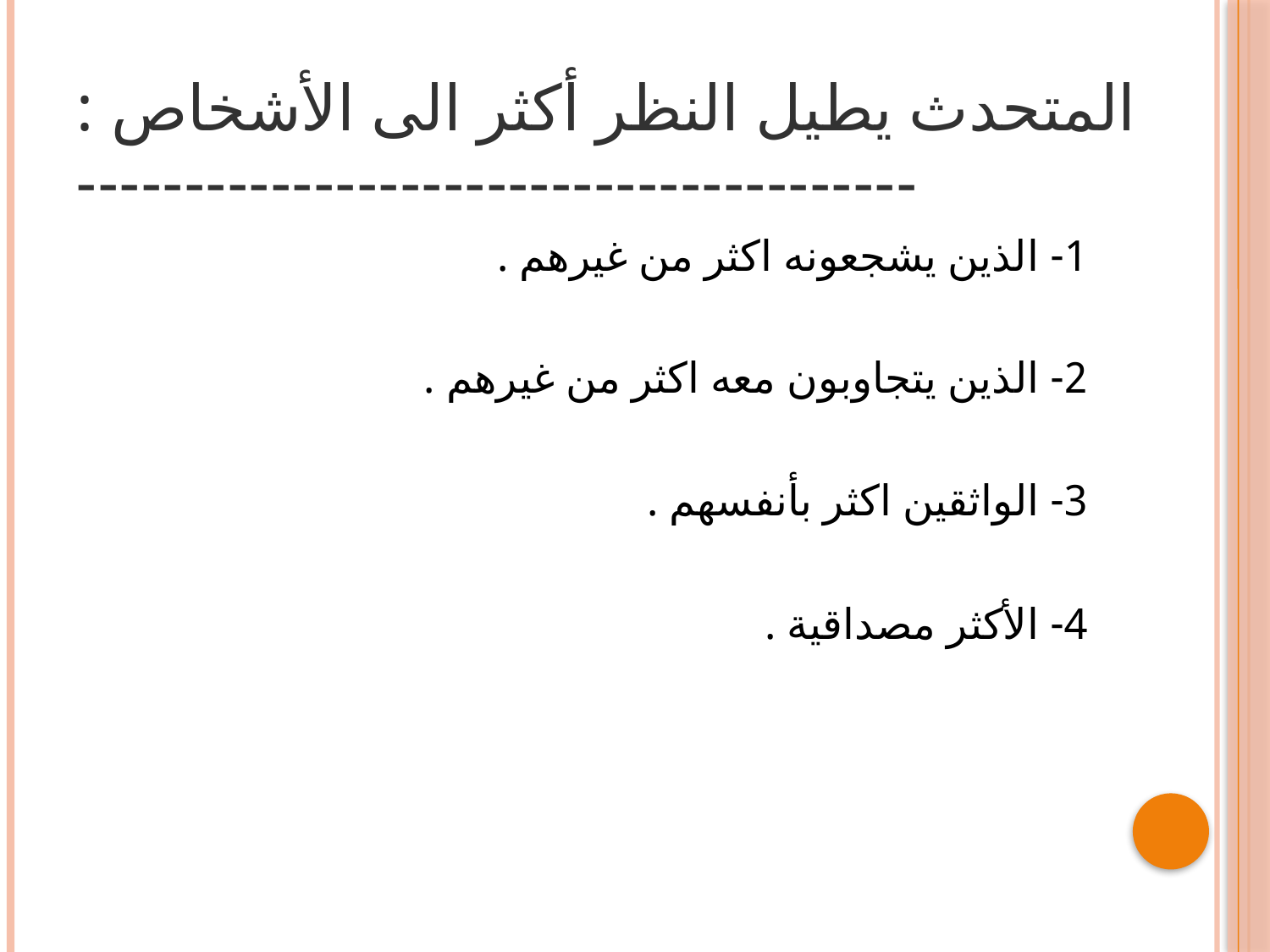

# المتحدث يطيل النظر أكثر الى الأشخاص : ---------------------------------------
1- الذين يشجعونه اكثر من غيرهم .

2- الذين يتجاوبون معه اكثر من غيرهم .

3- الواثقين اكثر بأنفسهم .

4- الأكثر مصداقية .